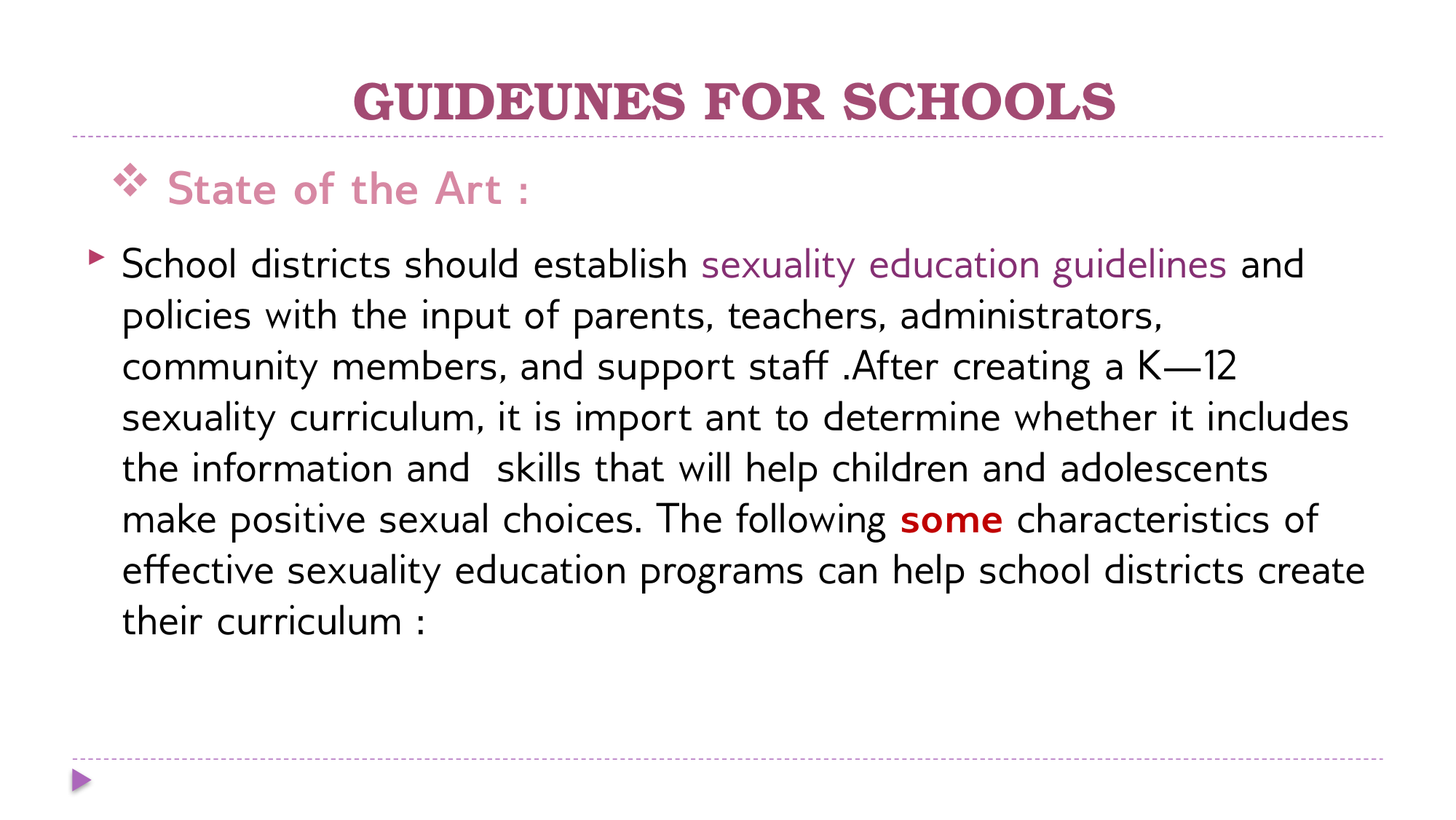

# GUIDEUNES FOR SCHOOLS
 State of the Art :
School districts should establish sexuality education guidelines and policies with the input of parents, teachers, administrators, community members, and support staff .After creating a K—12 sexuality curriculum, it is import ant to determine whether it includes the information and  skills that will help children and adolescents make positive sexual choices. The following some characteristics of effective sexuality education programs can help school districts create their curriculum :